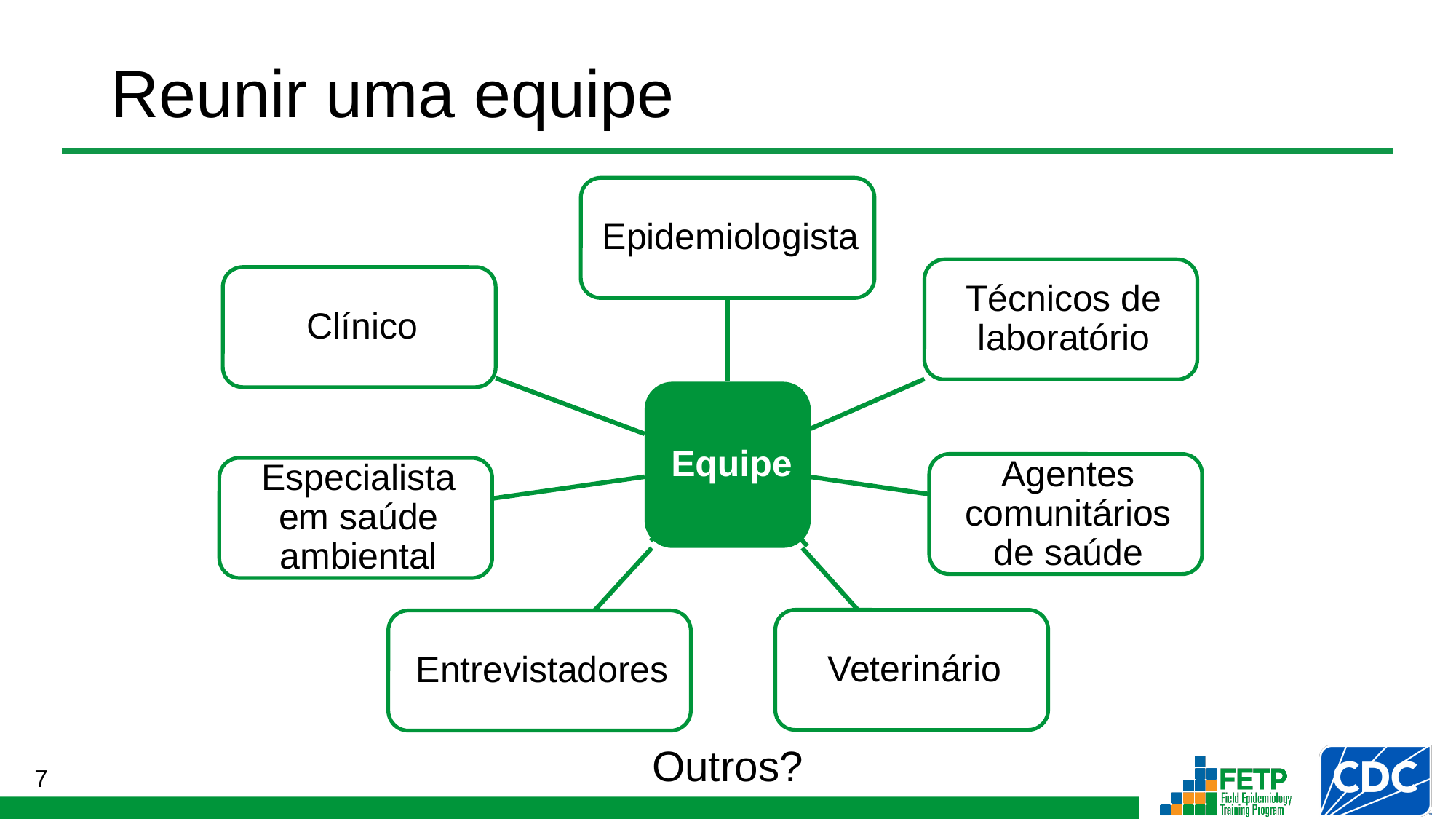

# Reunir uma equipe
Equipe
Epidemiologista
Técnicos de laboratório
Agentes comunitários de saúde
Veterinário
Entrevistadores
Especialista em saúde ambiental
Clínico
Outros?